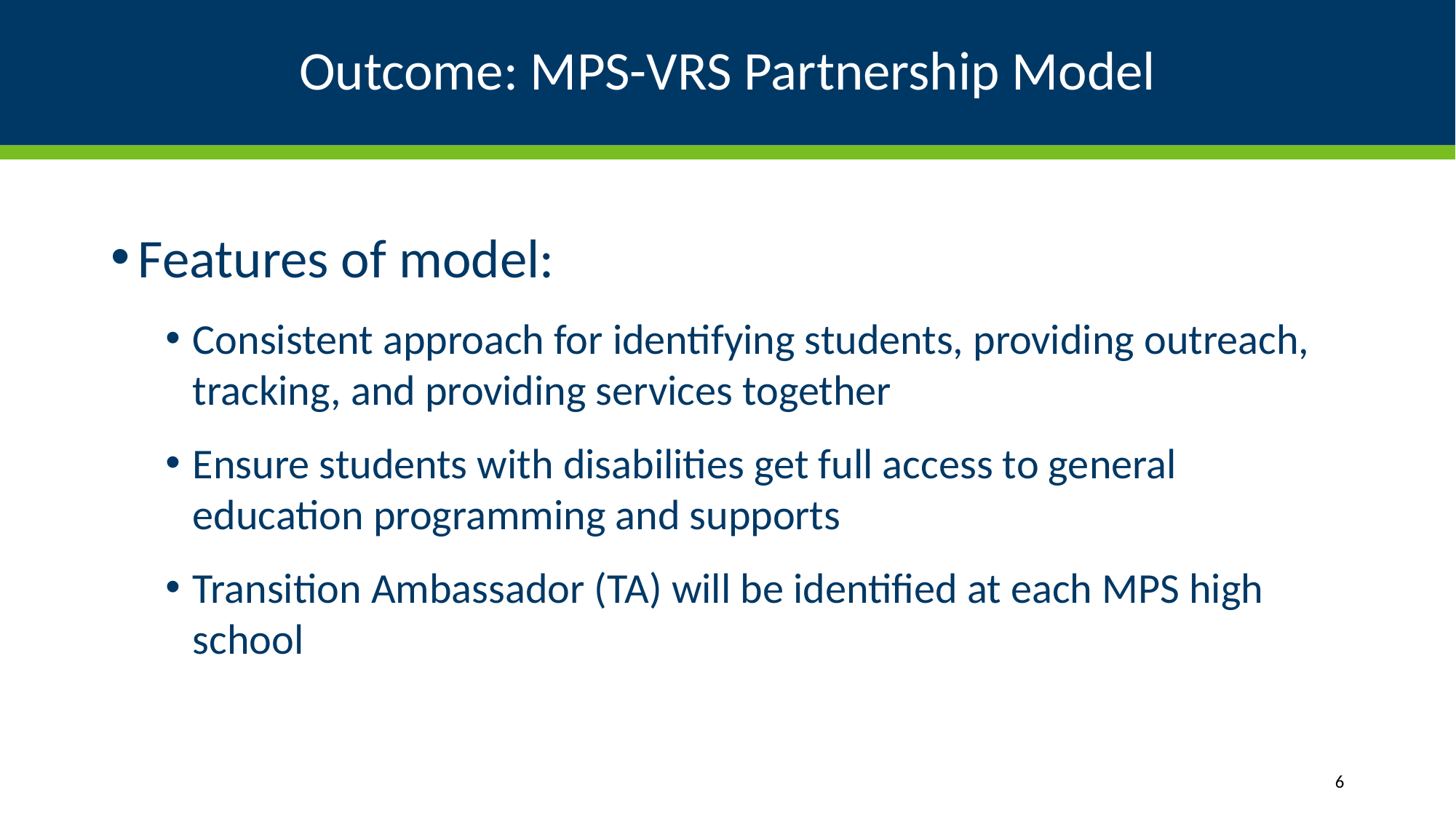

# Outcome: MPS-VRS Partnership Model
Features of model:
Consistent approach for identifying students, providing outreach, tracking, and providing services together
Ensure students with disabilities get full access to general education programming and supports
Transition Ambassador (TA) will be identified at each MPS high school

6